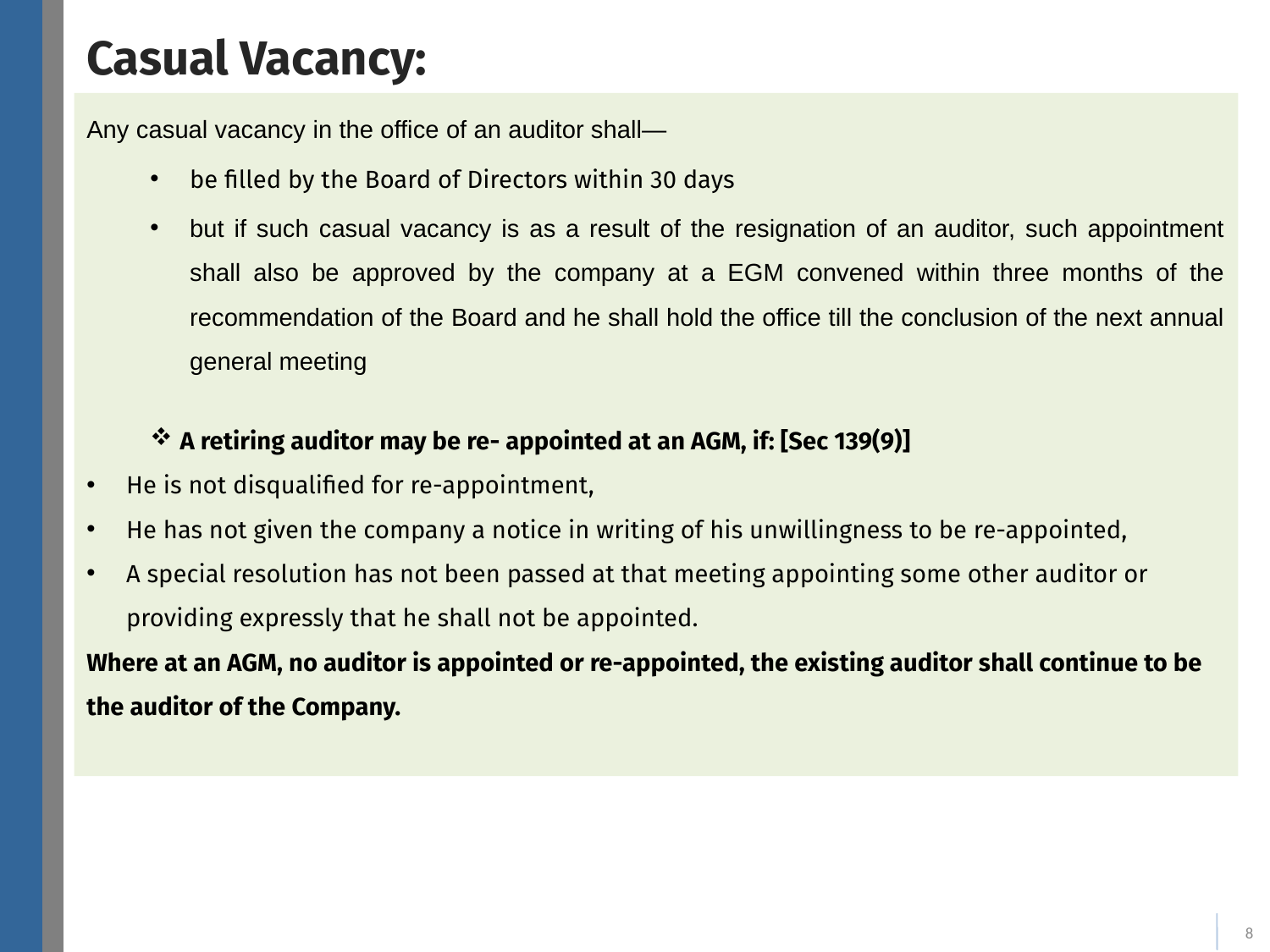

# Casual Vacancy:
Any casual vacancy in the office of an auditor shall—
be filled by the Board of Directors within 30 days
but if such casual vacancy is as a result of the resignation of an auditor, such appointment shall also be approved by the company at a EGM convened within three months of the recommendation of the Board and he shall hold the office till the conclusion of the next annual general meeting

A retiring auditor may be re- appointed at an AGM, if: [Sec 139(9)]
He is not disqualified for re-appointment,
He has not given the company a notice in writing of his unwillingness to be re-appointed,
A special resolution has not been passed at that meeting appointing some other auditor or providing expressly that he shall not be appointed.
Where at an AGM, no auditor is appointed or re-appointed, the existing auditor shall continue to be the auditor of the Company.

8